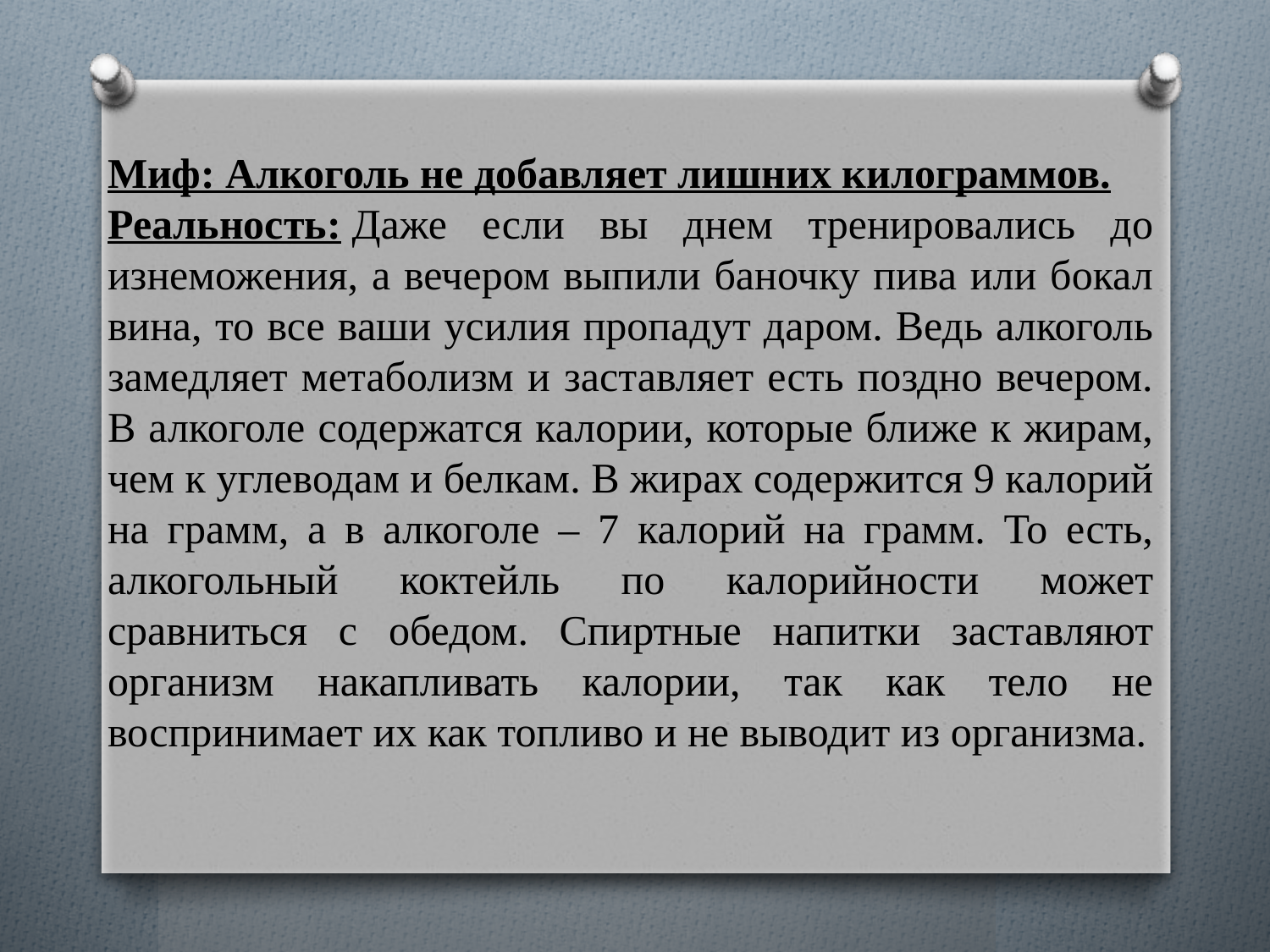

Миф: Алкоголь не добавляет лишних килограммов.
Реальность: Даже если вы днем тренировались до изнеможения, а вечером выпили баночку пива или бокал вина, то все ваши усилия пропадут даром. Ведь алкоголь замедляет метаболизм и заставляет есть поздно вечером. В алкоголе содержатся калории, которые ближе к жирам, чем к углеводам и белкам. В жирах содержится 9 калорий на грамм, а в алкоголе – 7 калорий на грамм. То есть, алкогольный коктейль по калорийности может сравниться с обедом. Спиртные напитки заставляют организм накапливать калории, так как тело не воспринимает их как топливо и не выводит из организма.